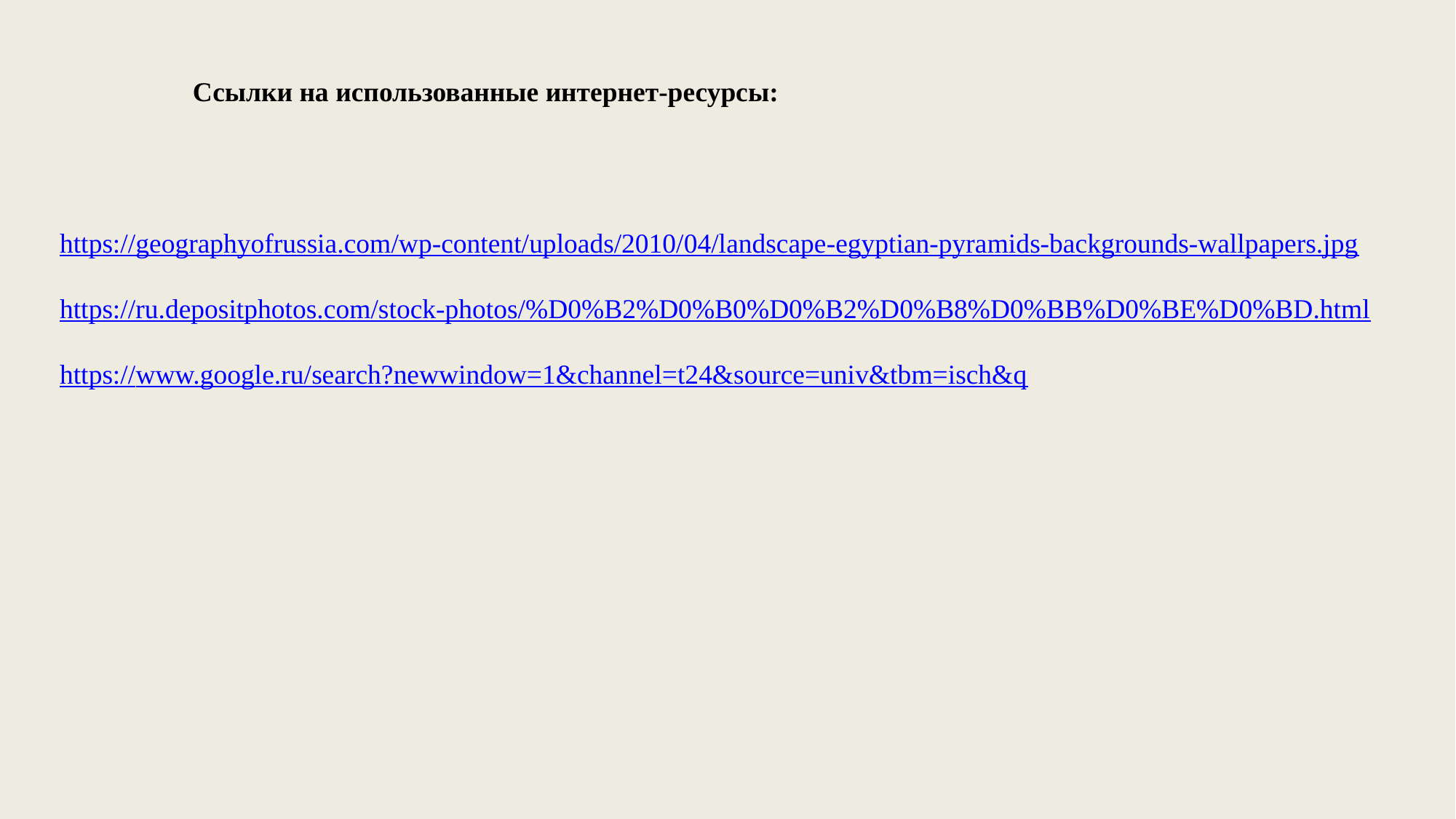

Ссылки на использованные интернет-ресурсы:
https://geographyofrussia.com/wp-content/uploads/2010/04/landscape-egyptian-pyramids-backgrounds-wallpapers.jpg

https://ru.depositphotos.com/stock-photos/%D0%B2%D0%B0%D0%B2%D0%B8%D0%BB%D0%BE%D0%BD.html

https://www.google.ru/search?newwindow=1&channel=t24&source=univ&tbm=isch&q